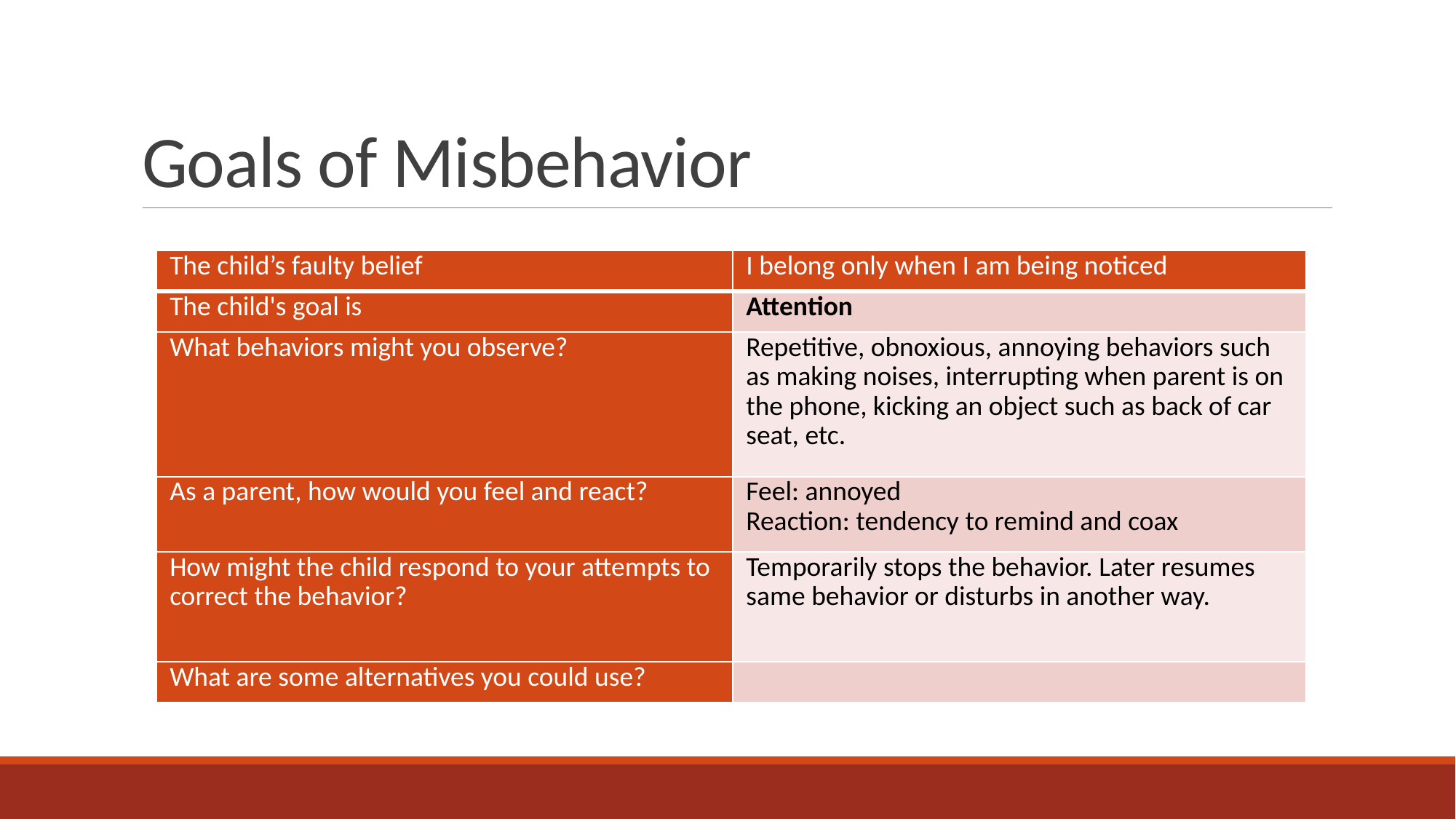

# Goals of Misbehavior
| The child’s faulty belief | I belong only when I am being noticed |
| --- | --- |
| The child's goal is | Attention |
| What behaviors might you observe? | Repetitive, obnoxious, annoying behaviors such as making noises, interrupting when parent is on the phone, kicking an object such as back of car seat, etc. |
| As a parent, how would you feel and react? | Feel: annoyed Reaction: tendency to remind and coax |
| How might the child respond to your attempts to correct the behavior? | Temporarily stops the behavior. Later resumes same behavior or disturbs in another way. |
| What are some alternatives you could use? |  |